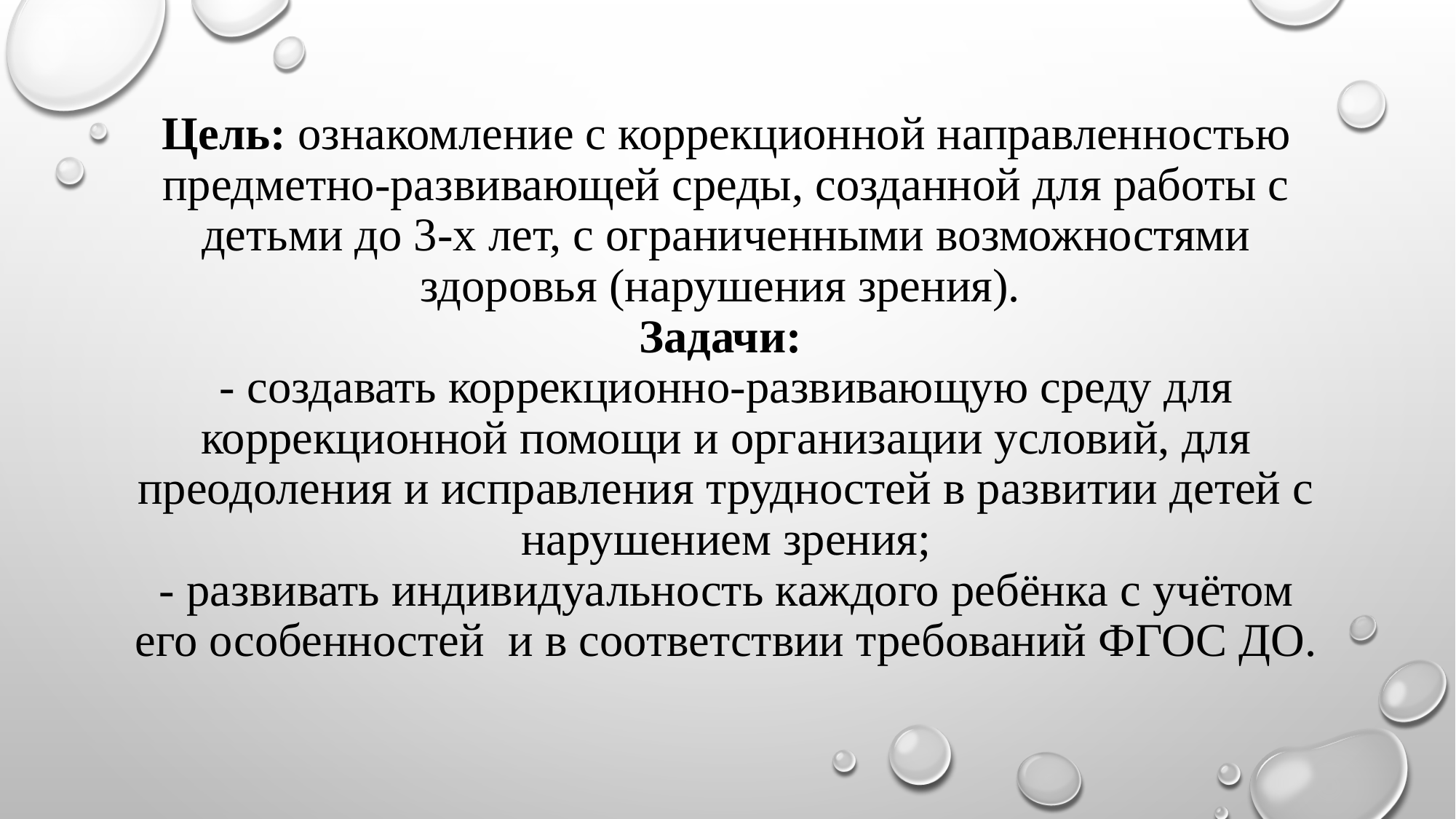

# Цель: ознакомление с коррекционной направленностью предметно-развивающей среды, созданной для работы с детьми до 3-х лет, с ограниченными возможностями здоровья (нарушения зрения).  Задачи: - создавать коррекционно-развивающую среду для коррекционной помощи и организации условий, для преодоления и исправления трудностей в развитии детей с нарушением зрения; - развивать индивидуальность каждого ребёнка с учётом его особенностей  и в соответствии требований ФГОС ДО.